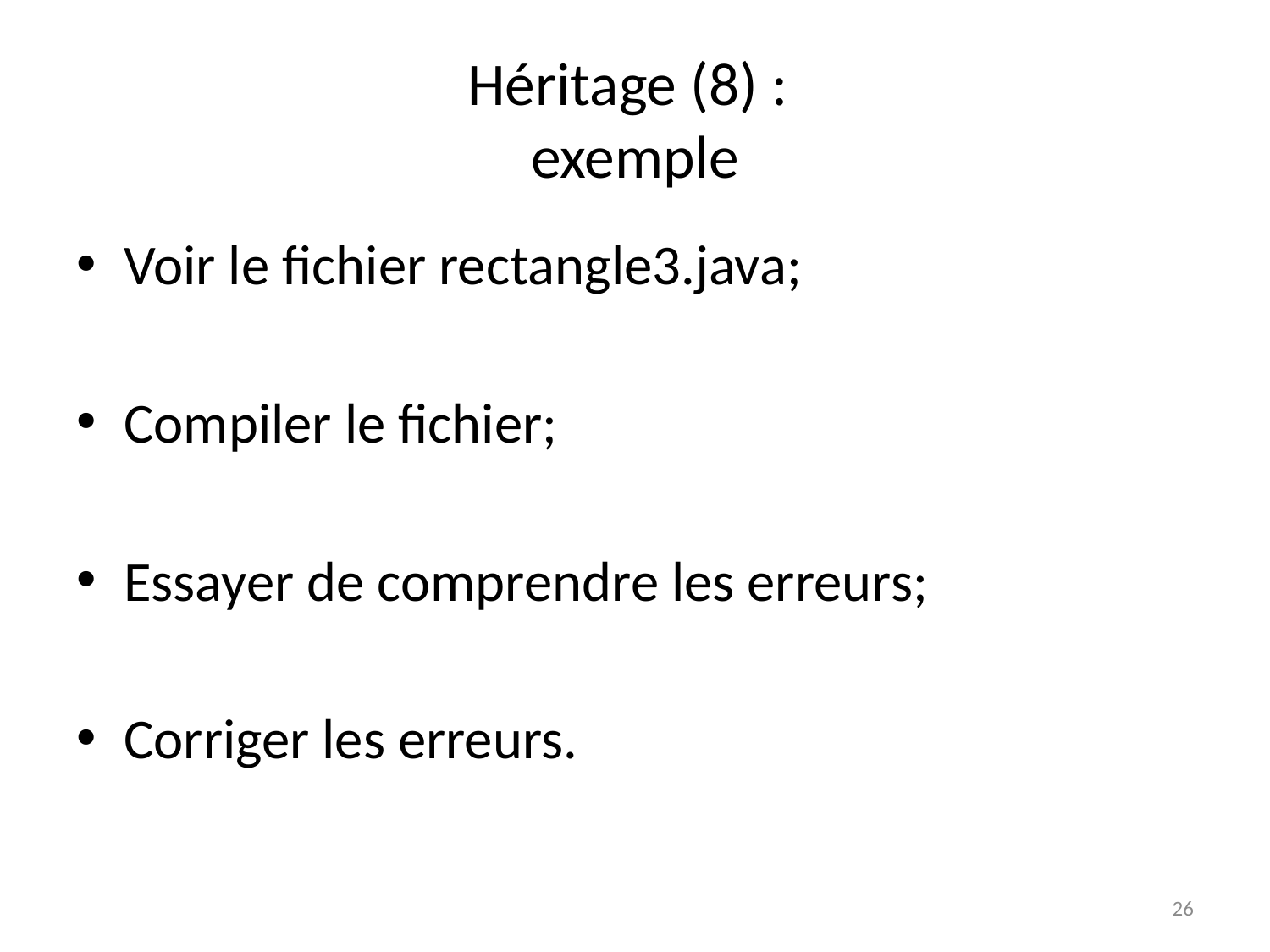

# Héritage (8) : exemple
Voir le fichier rectangle3.java;

Compiler le fichier;

Essayer de comprendre les erreurs;

Corriger les erreurs.
26